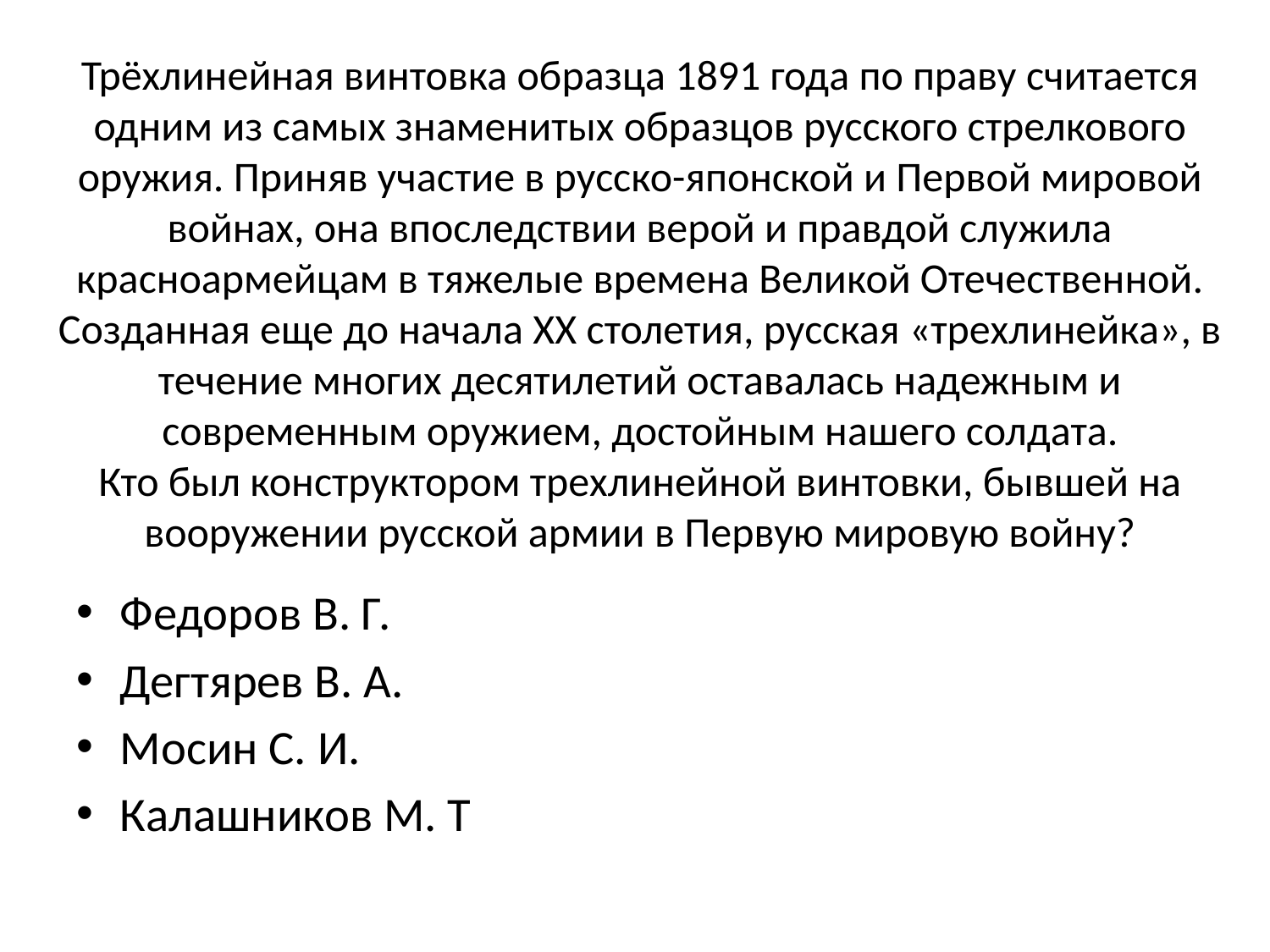

# Трёхлинейная винтовка образца 1891 года по праву считается одним из самых знаменитых образцов русского стрелкового оружия. Приняв участие в русско-японской и Первой мировой войнах, она впоследствии верой и правдой служила красноармейцам в тяжелые времена Великой Отечественной. Созданная еще до начала ХХ столетия, русская «трехлинейка», в течение многих десятилетий оставалась надежным и современным оружием, достойным нашего солдата. Кто был конструктором трехлинейной винтовки, бывшей на вооружении русской армии в Первую мировую войну?
Федоров В. Г.
Дегтярев В. А.
Мосин С. И.
Калашников М. Т